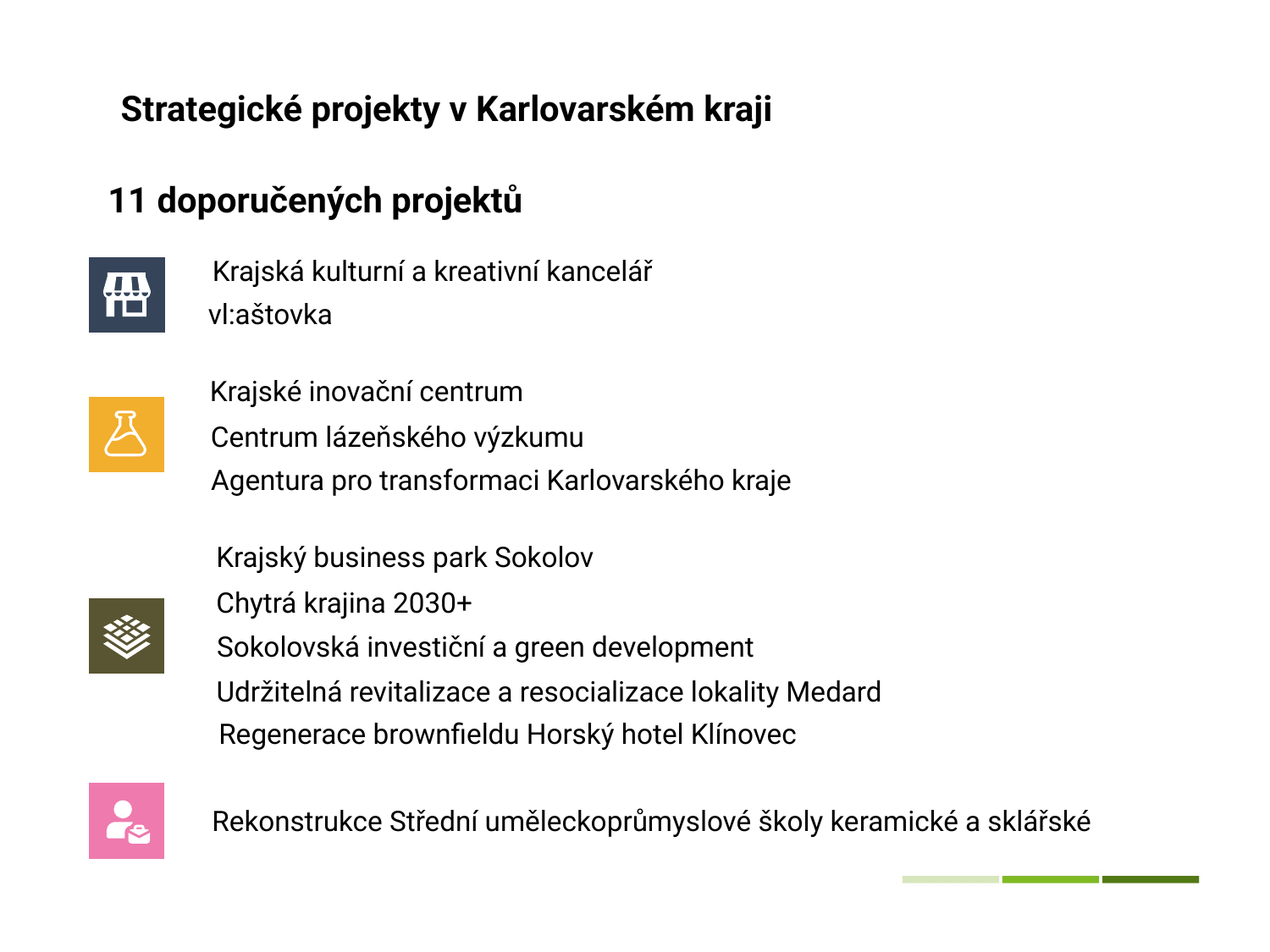

Strategické projekty v Karlovarském kraji
11 doporučených projektů
Krajská kulturní a kreativní kancelář

vl:aštovka
Krajské inovační centrum

Centrum lázeňského výzkumu
Agentura pro transformaci Karlovarského kraje
Krajský business park Sokolov
Chytrá krajina 2030+

Sokolovská investiční a green development
Udržitelná revitalizace a resocializace lokality Medard
Regenerace brownfieldu Horský hotel Klínovec

Rekonstrukce Střední uměleckoprůmyslové školy keramické a sklářské